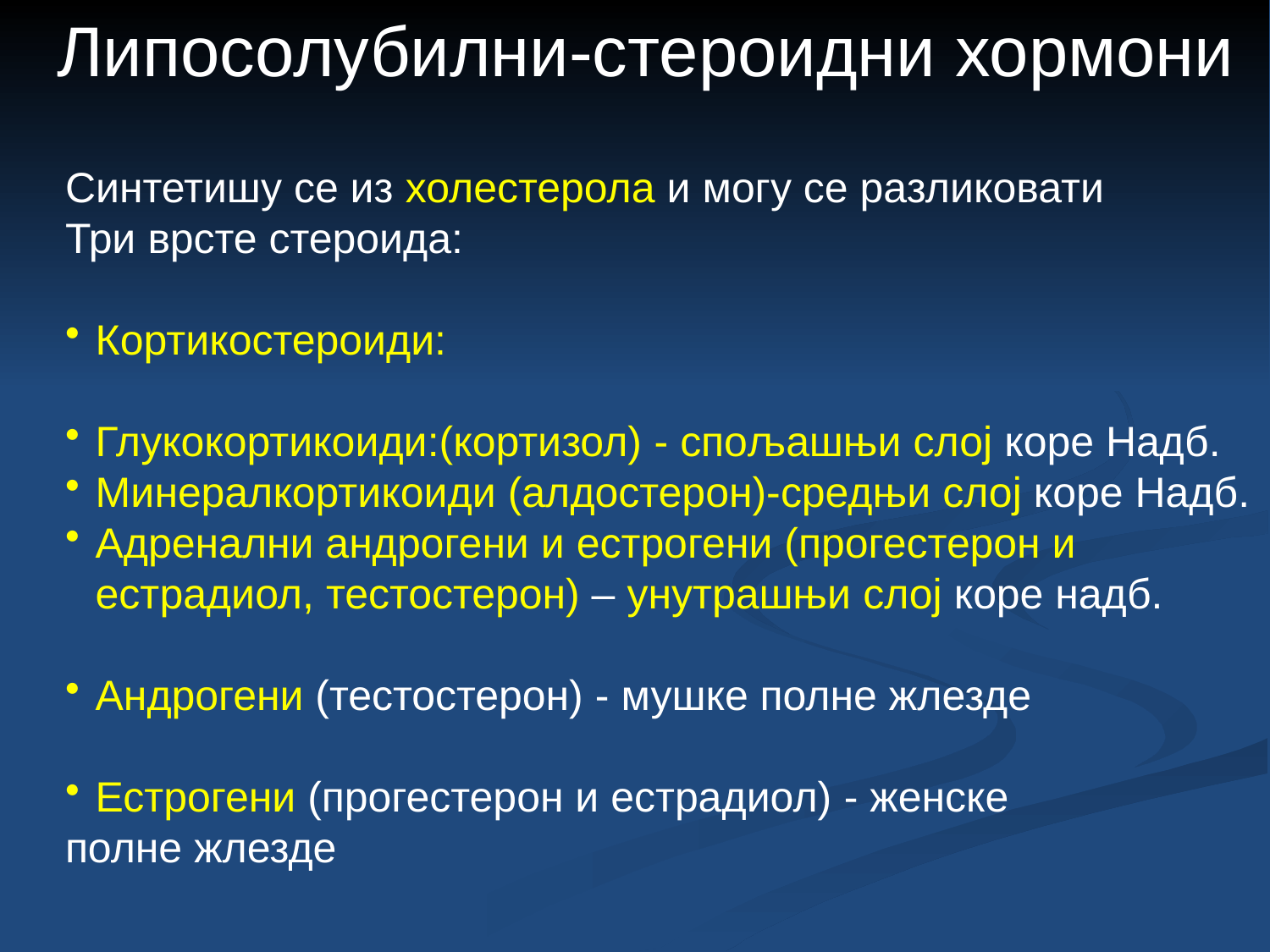

Липосолубилни-стероидни хормони
Синтетишу се из холестерола и могу се разликовати
Три врсте стероида:

Кортикостероиди:

Глукокортикоиди:(кортизол) - спољашњи слој коре Надб.
Минералкортикоиди (алдостерон)-средњи слој коре Надб.
Адренални андрогени и естрогени (прогестерон и естрадиол, тестостерон) – унутрашњи слој коре надб.

Андрогени (тестостерон) - мушке полне жлезде

Естрогени (прогестерон и естрадиол) - женске
полне жлезде